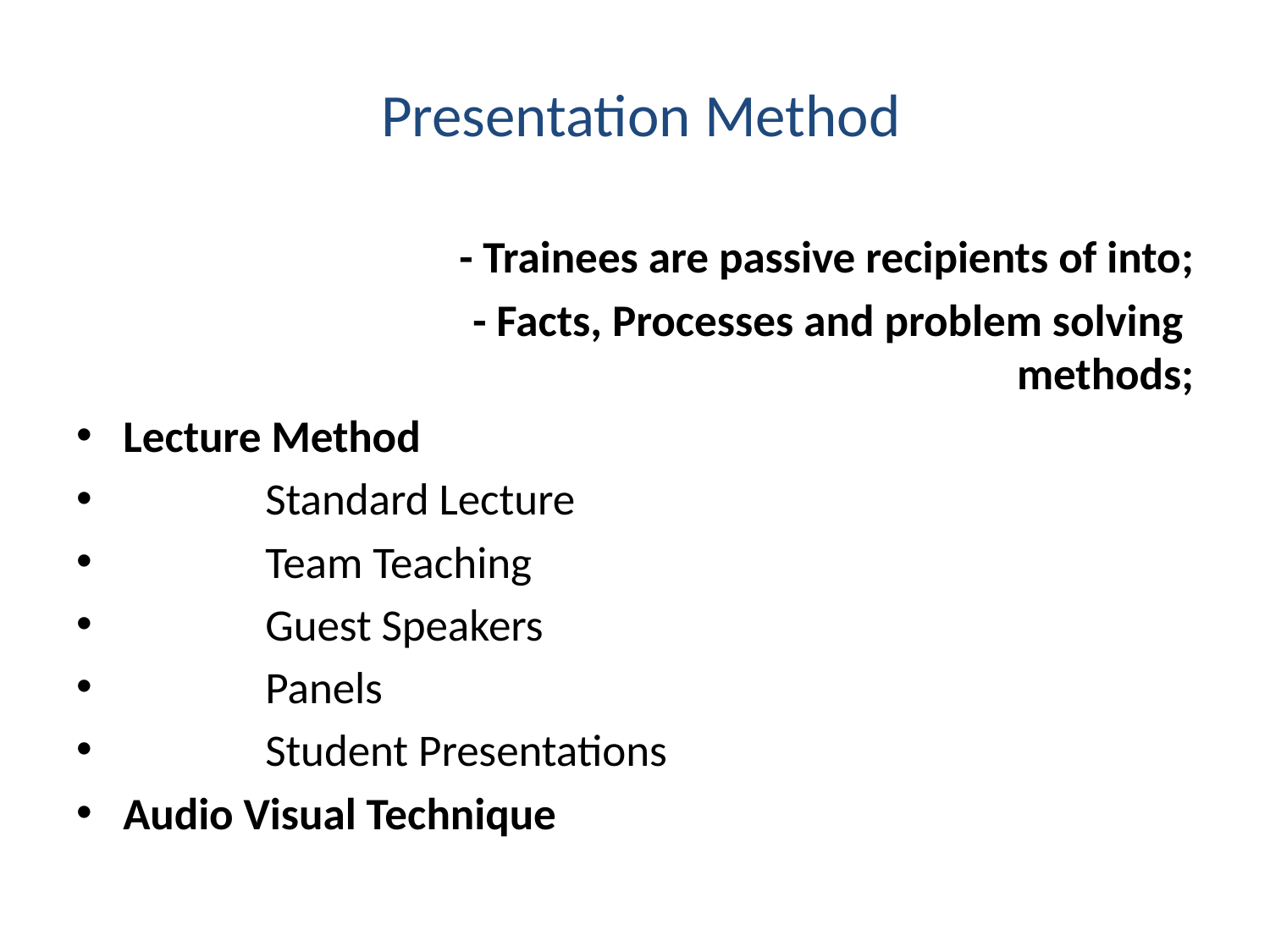

# Presentation Method
                          - Trainees are passive recipients of into;
                         - Facts, Processes and problem solving  methods;
Lecture Method
              Standard Lecture
              Team Teaching
              Guest Speakers
              Panels
              Student Presentations
Audio Visual Technique